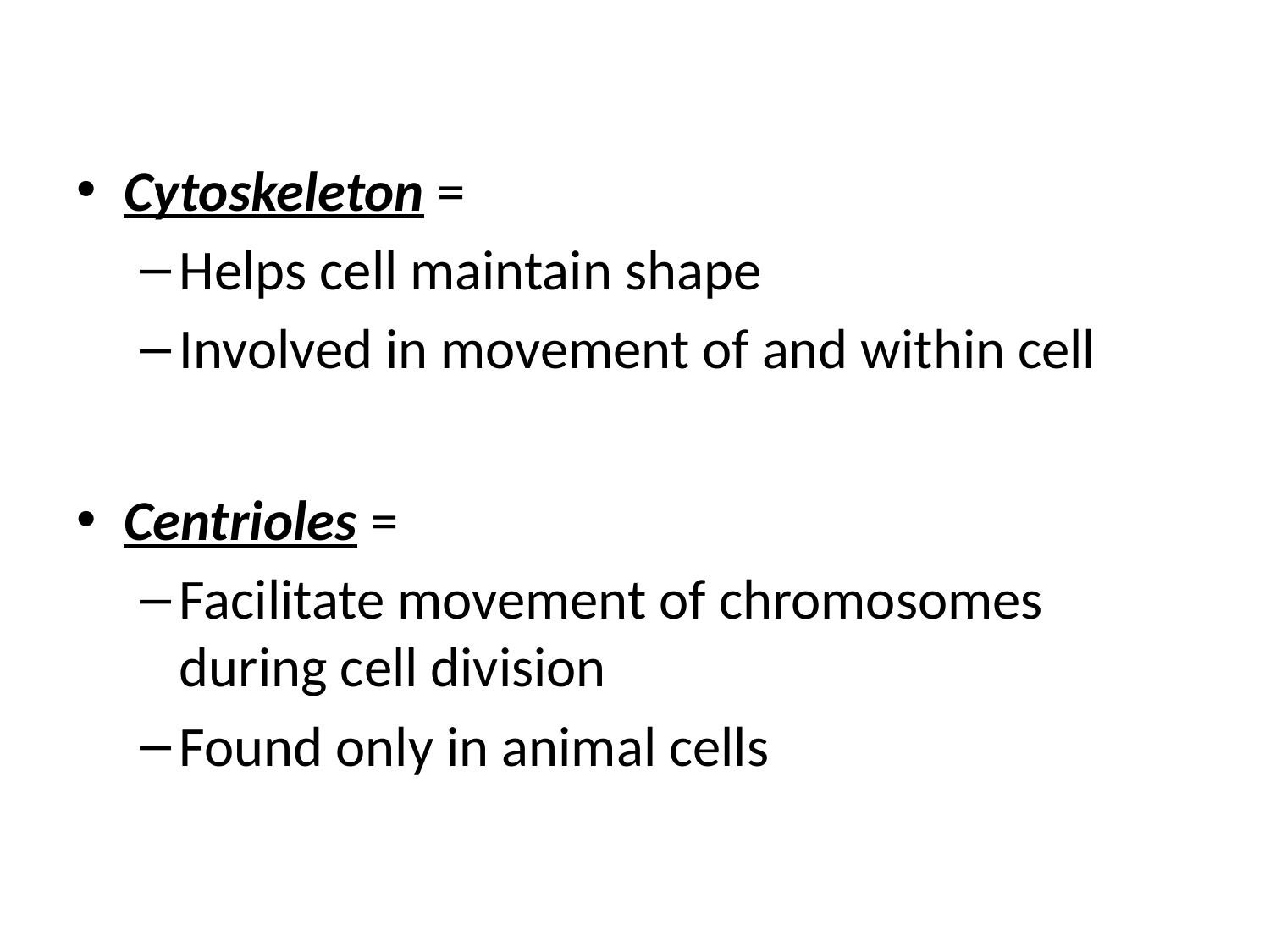

Cytoskeleton =
Helps cell maintain shape
Involved in movement of and within cell

Centrioles =
Facilitate movement of chromosomes during cell division
Found only in animal cells